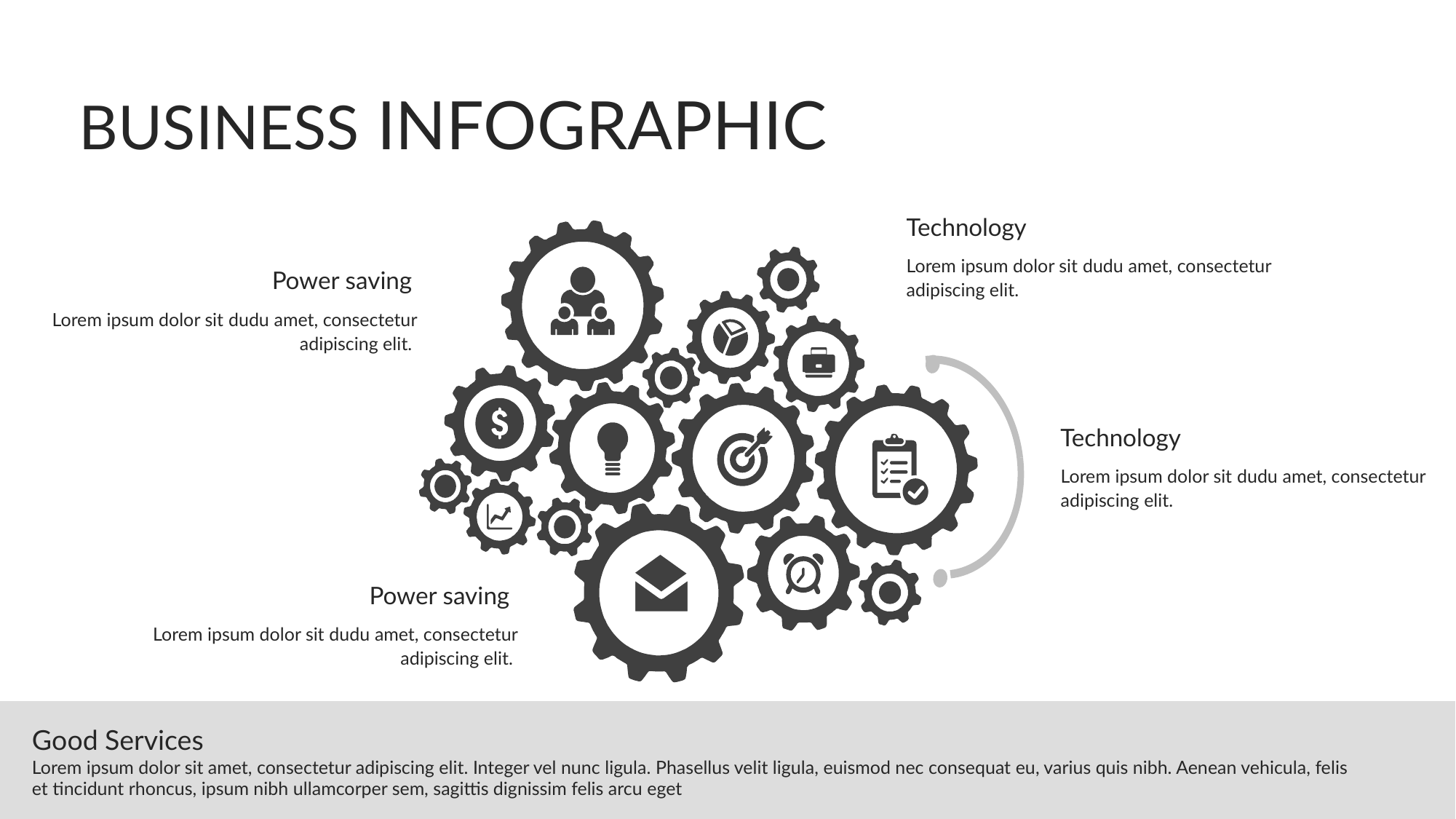

BUSINESS INFOGRAPHIC
Technology

Lorem ipsum dolor sit dudu amet, consectetur adipiscing elit.
Power saving

Lorem ipsum dolor sit dudu amet, consectetur adipiscing elit.

Technology

Lorem ipsum dolor sit dudu amet, consectetur adipiscing elit.

Power saving

Lorem ipsum dolor sit dudu amet, consectetur adipiscing elit.
Good Services
Lorem ipsum dolor sit amet, consectetur adipiscing elit. Integer vel nunc ligula. Phasellus velit ligula, euismod nec consequat eu, varius quis nibh. Aenean vehicula, felis et tincidunt rhoncus, ipsum nibh ullamcorper sem, sagittis dignissim felis arcu eget